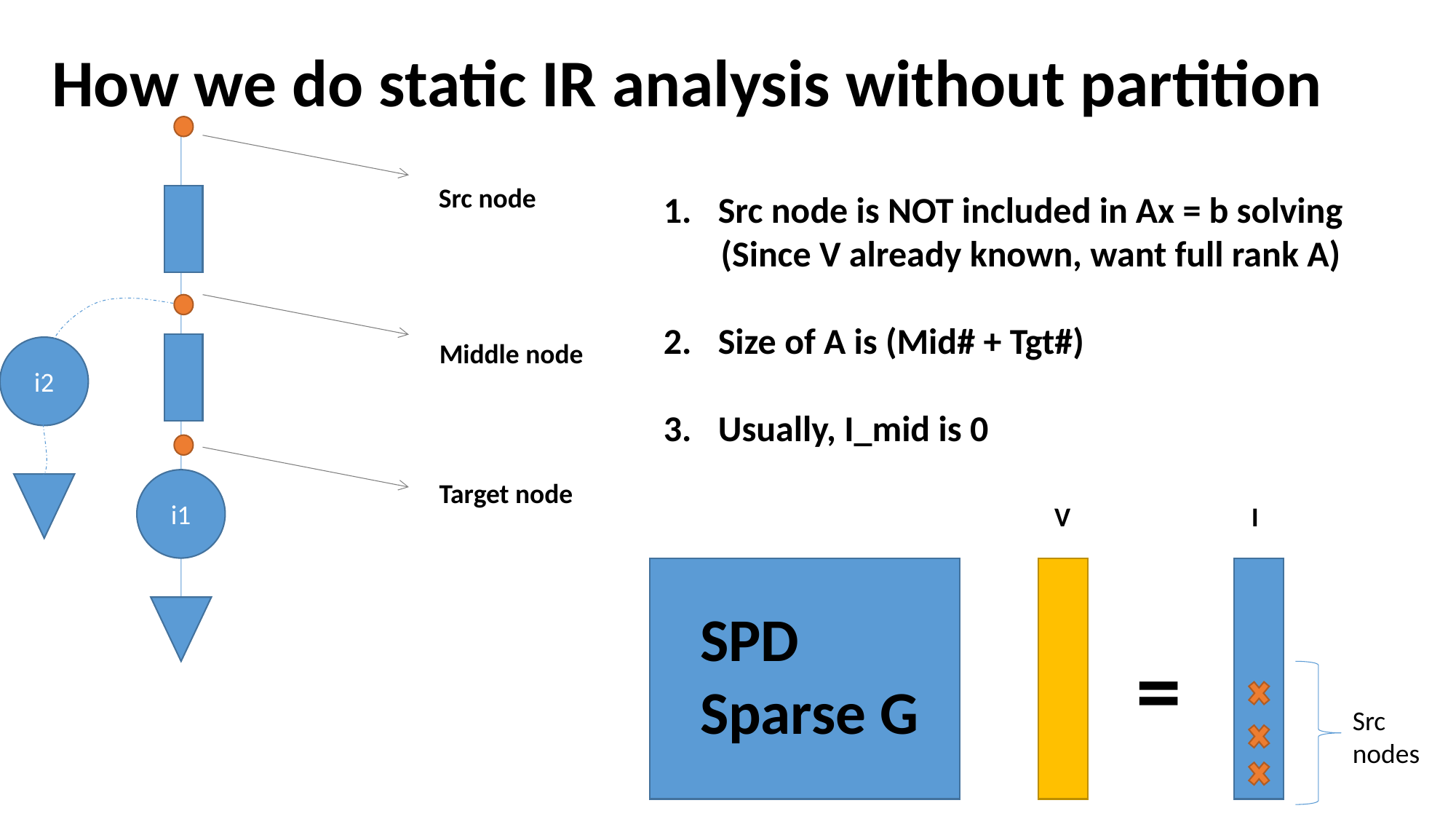

How we do static IR analysis without partition

Src node
Src node is NOT included in Ax = b solving
       (Since V already known, want full rank A)

Size of A is (Mid# + Tgt#)

Usually, I_mid is 0

Middle node

i2

i1
Target node

V
I

SPD
Sparse G

=

Src
nodes